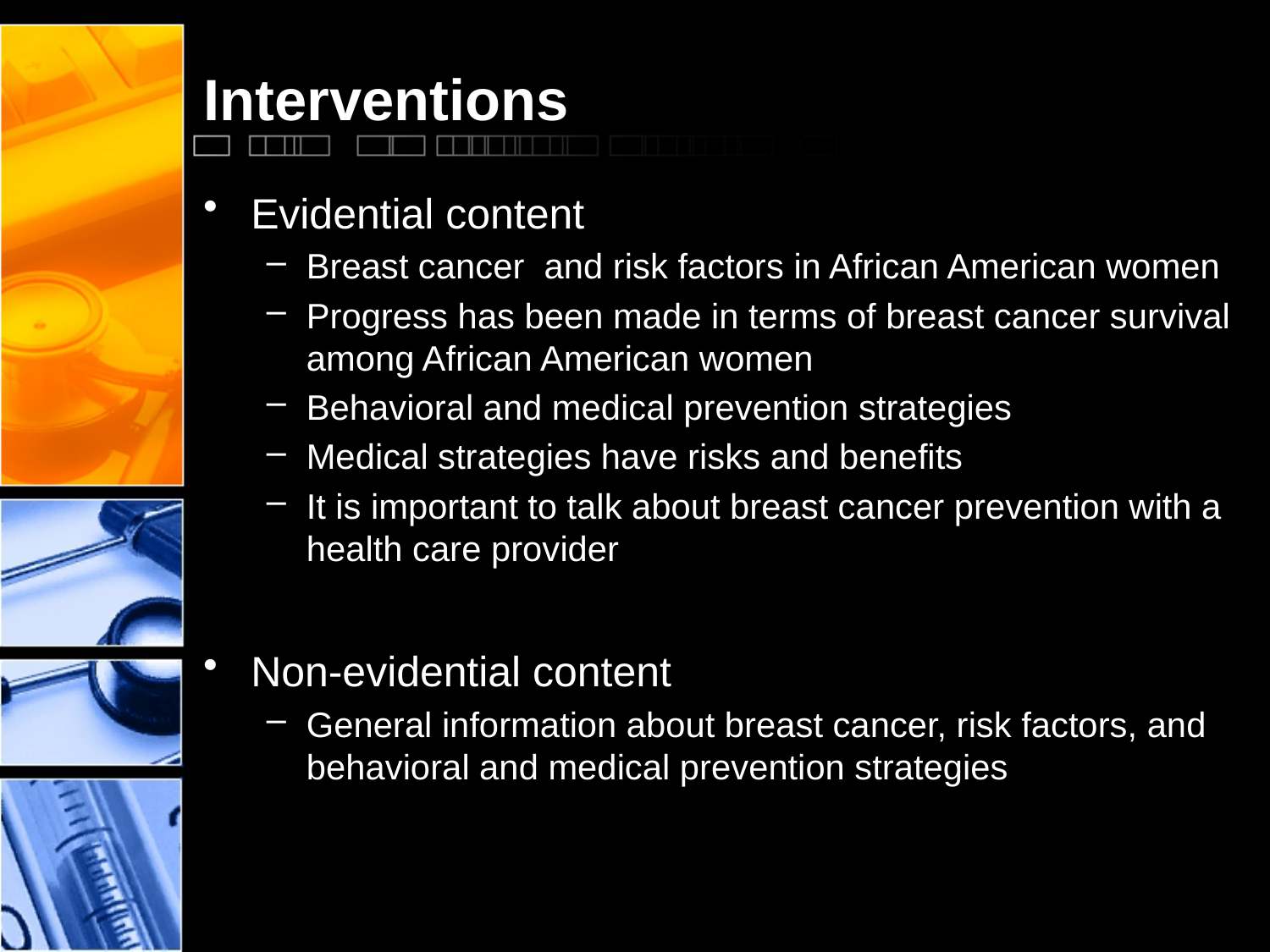

# Interventions
Evidential content
Breast cancer  and risk factors in African American women
Progress has been made in terms of breast cancer survival among African American women
Behavioral and medical prevention strategies
Medical strategies have risks and benefits
It is important to talk about breast cancer prevention with a health care provider

Non-evidential content
General information about breast cancer, risk factors, and behavioral and medical prevention strategies